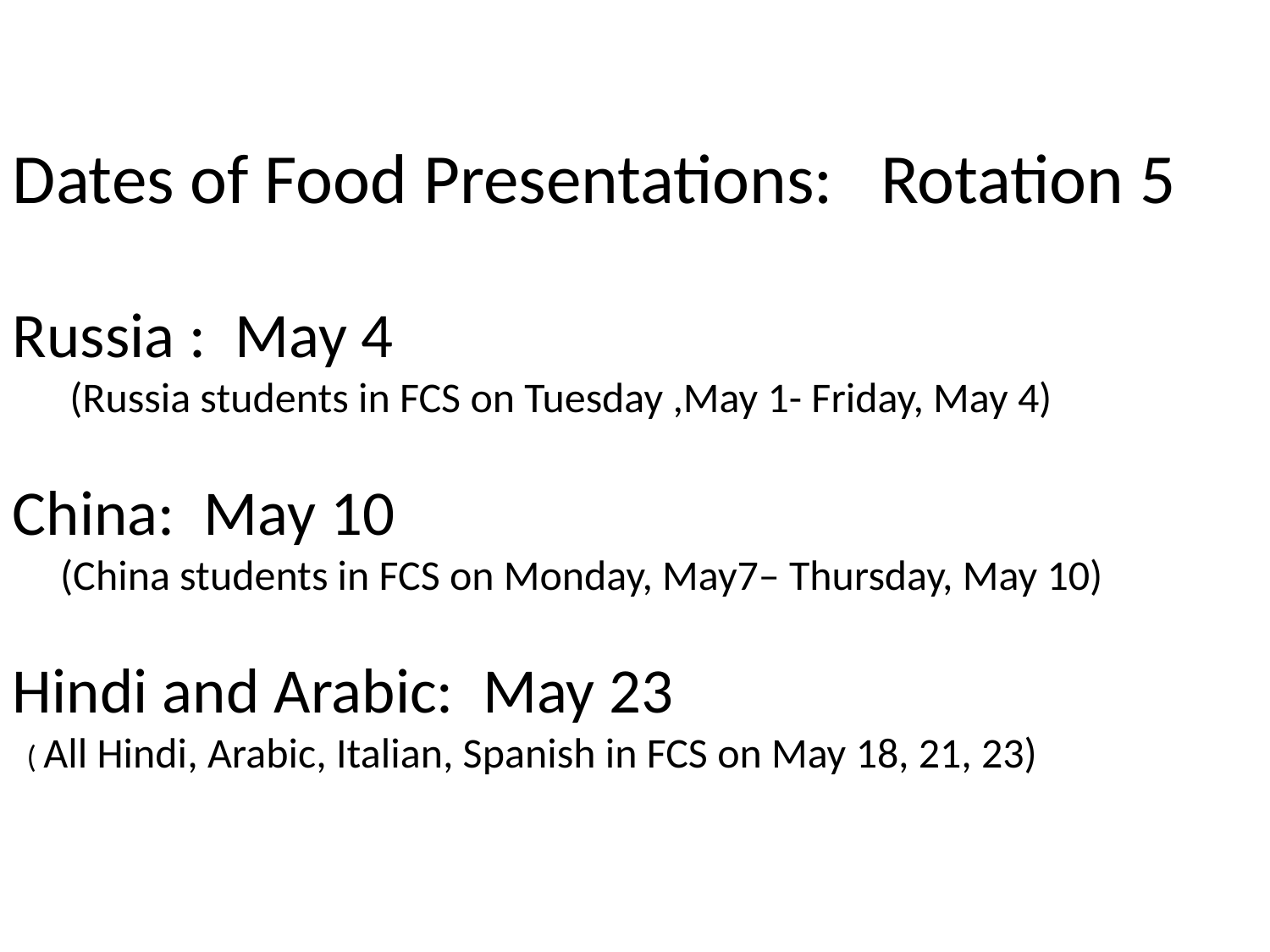

Dates of Food Presentations:   Rotation 5

Russia :  May 4
      (Russia students in FCS on Tuesday ,May 1- Friday, May 4)

China:  May 10
     (China students in FCS on Monday, May7– Thursday, May 10)

Hindi and Arabic:  May 23
  ( All Hindi, Arabic, Italian, Spanish in FCS on May 18, 21, 23)